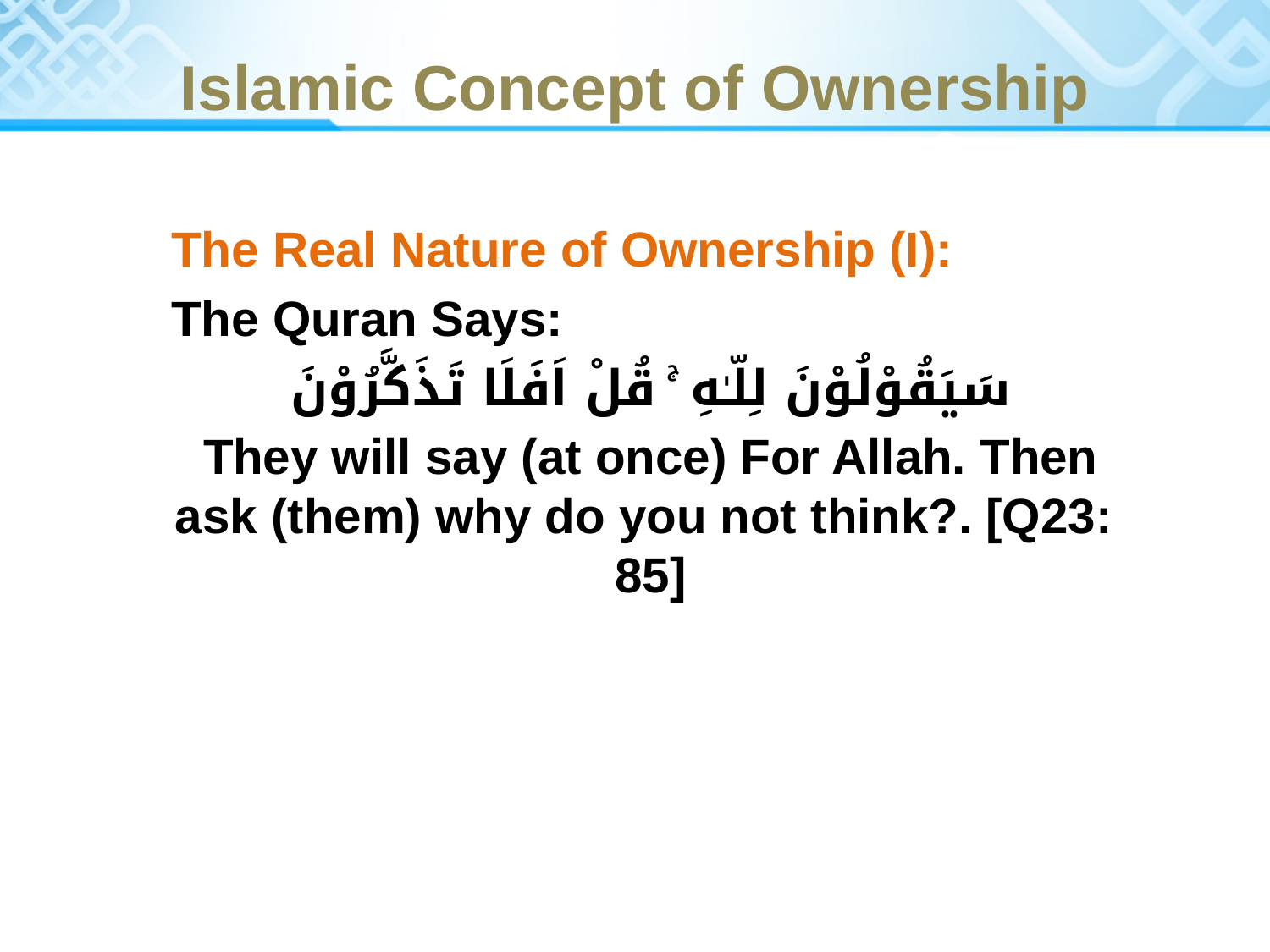

# Islamic Concept of Ownership

The Real Nature of Ownership (I):
The Quran Says:
سَيَقُوْلُوْنَ لِلّـٰهِ ۚ قُلْ اَفَلَا تَذَكَّرُوْنَ
They will say (at once) For Allah. Then ask (them) why do you not think?. [Q23:  85]